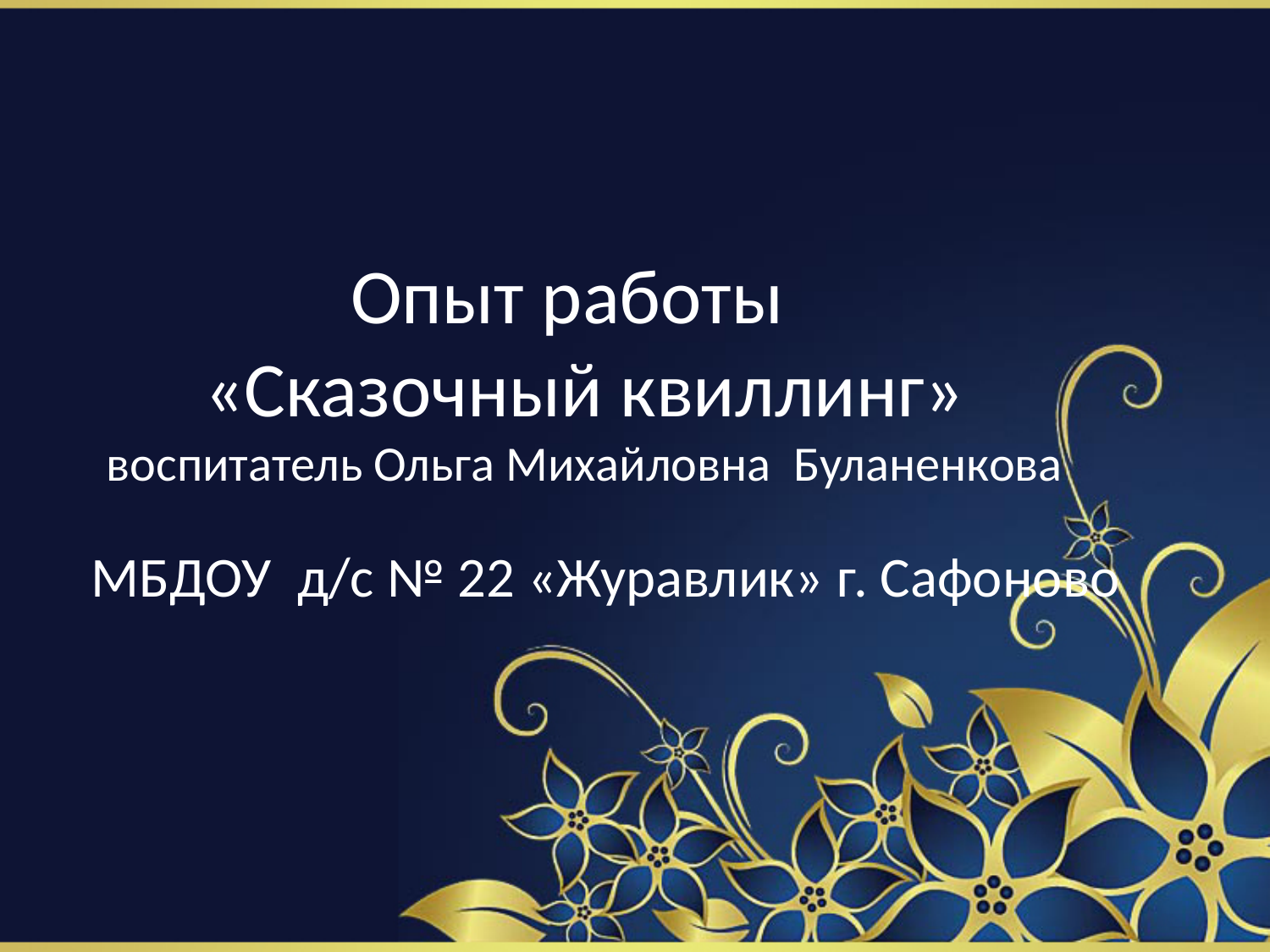

# Опыт работы «Сказочный квиллинг» воспитатель Ольга Михайловна  Буланенкова
МБДОУ  д/с № 22 «Журавлик» г. Сафоново